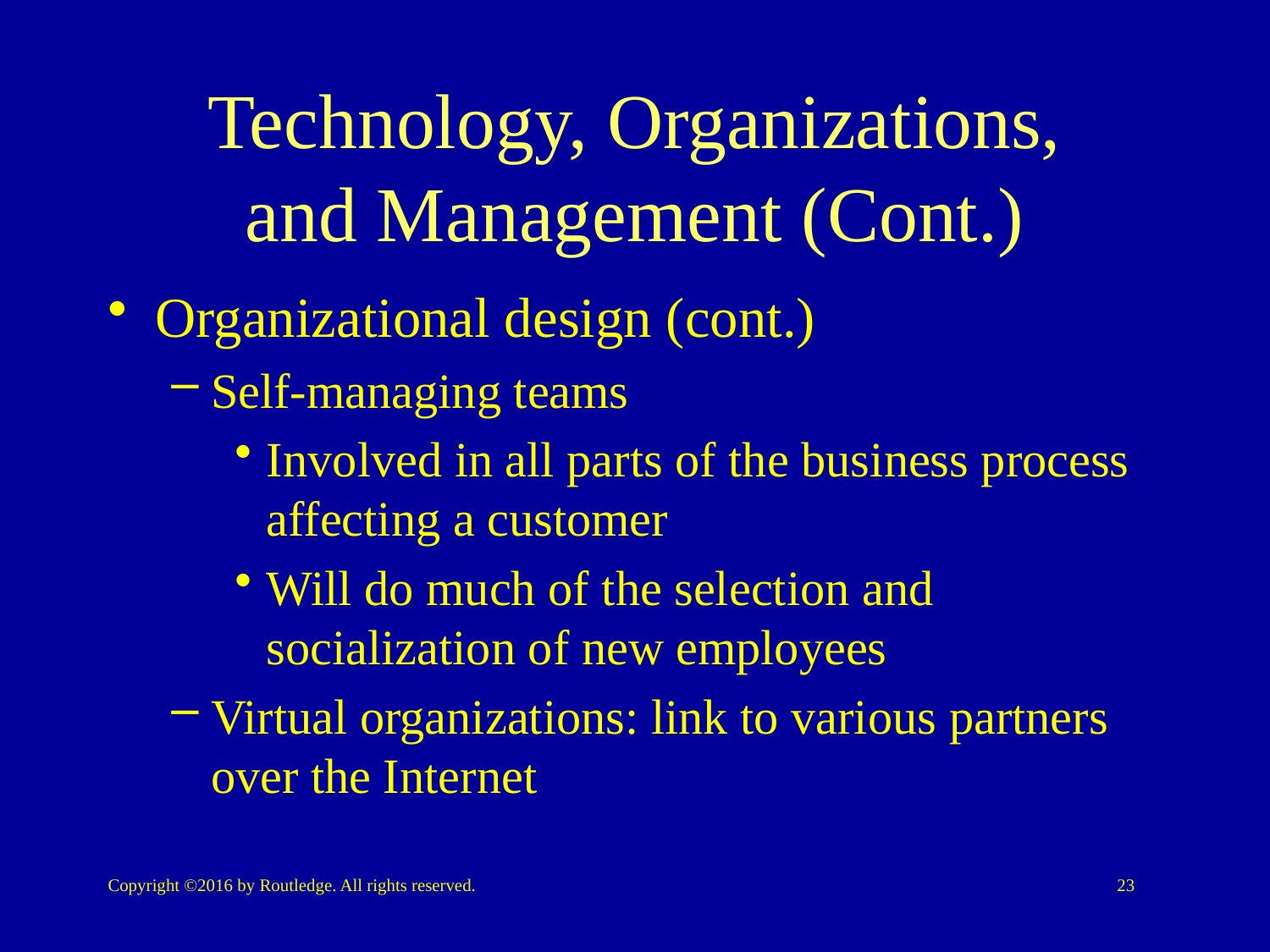

# Technology, Organizations, and Management (Cont.)
Organizational design (cont.)
Self-managing teams
Involved in all parts of the business process affecting a customer
Will do much of the selection and socialization of new employees
Virtual organizations: link to various partners over the Internet
Copyright ©2016 by Routledge. All rights reserved.

23